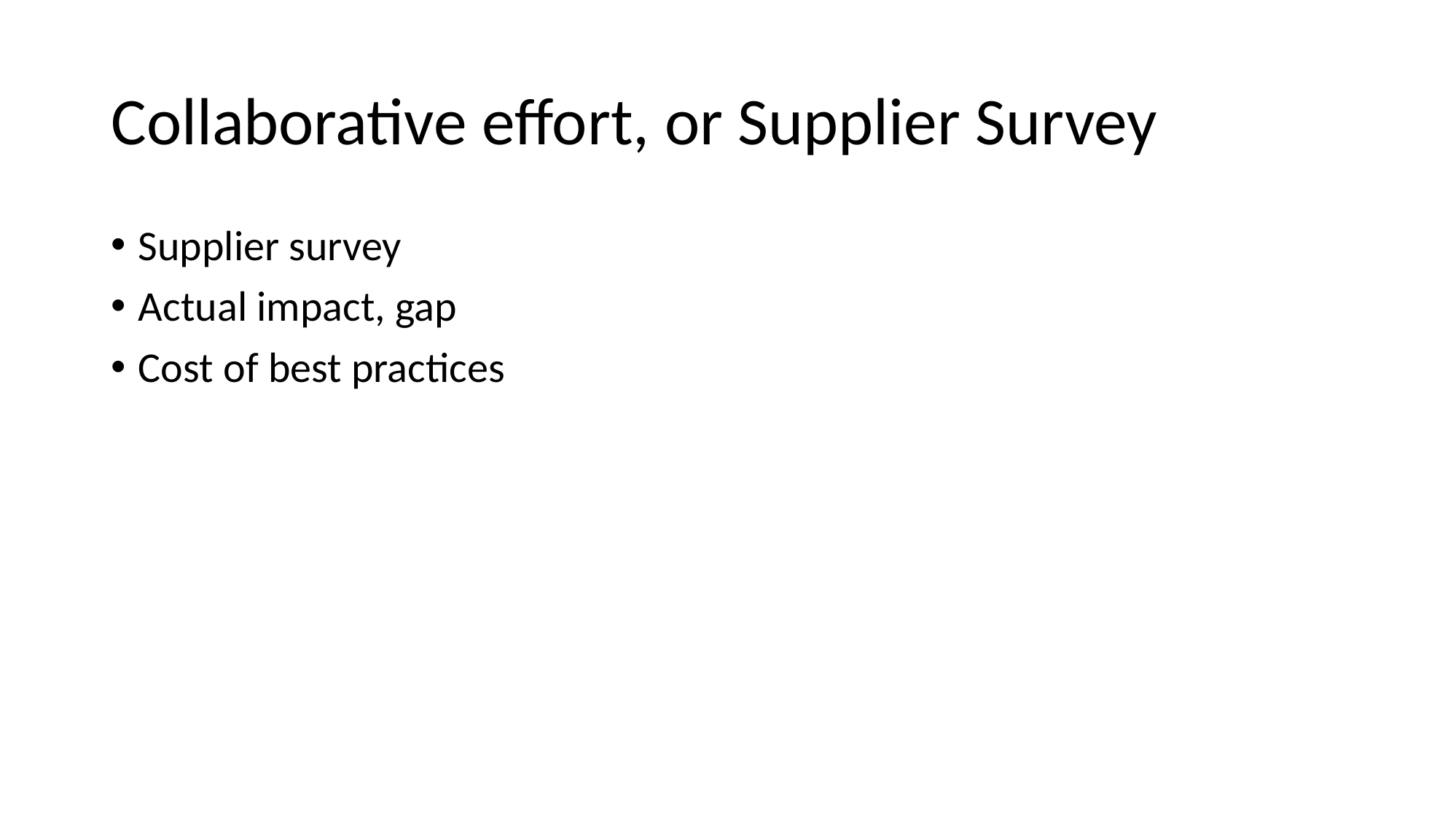

# Collaborative effort, or Supplier Survey
Supplier survey
Actual impact, gap
Cost of best practices